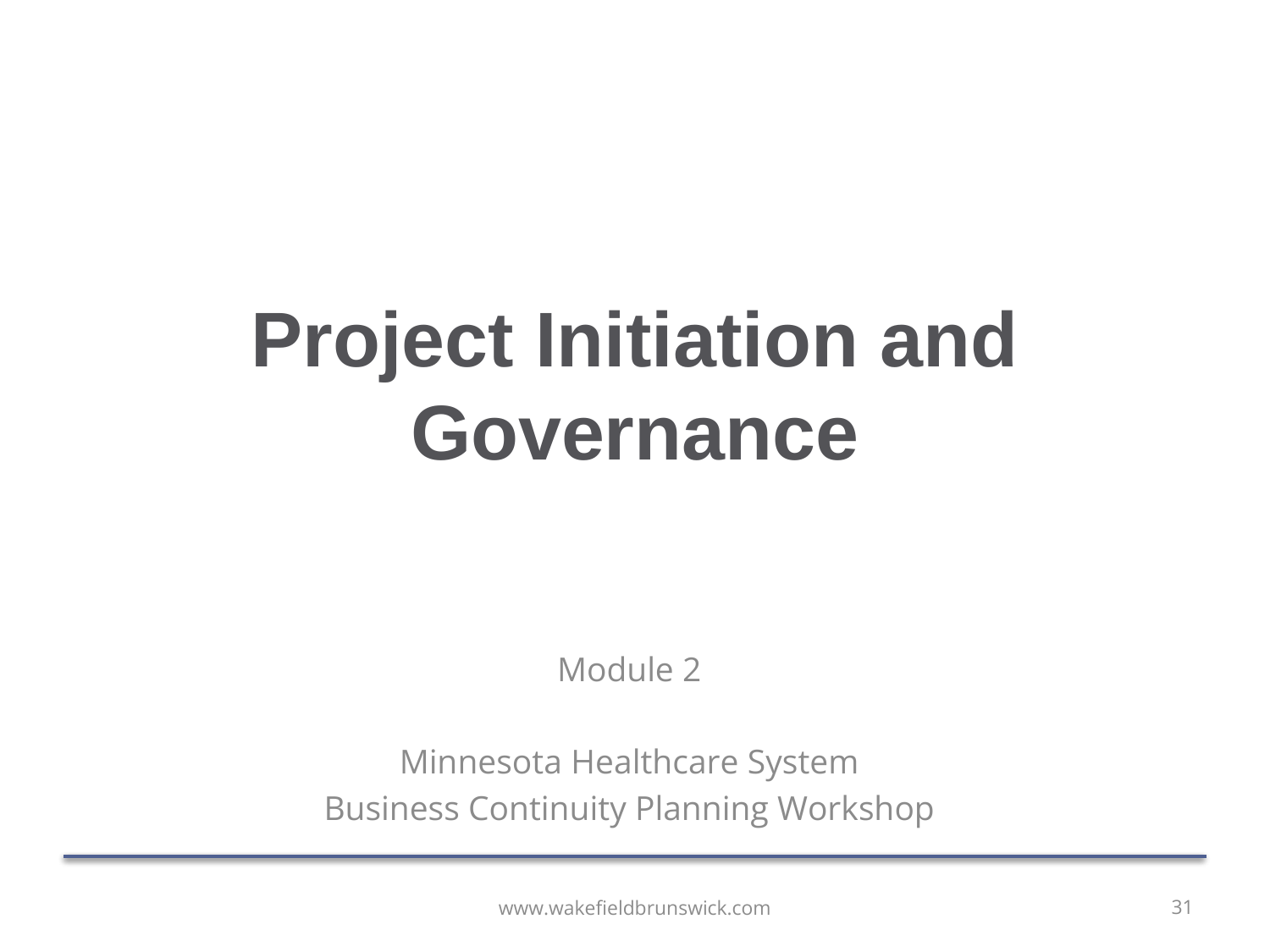

# Project Initiation and Governance
Module 2

Minnesota Healthcare System
Business Continuity Planning Workshop
www.wakefieldbrunswick.com
31